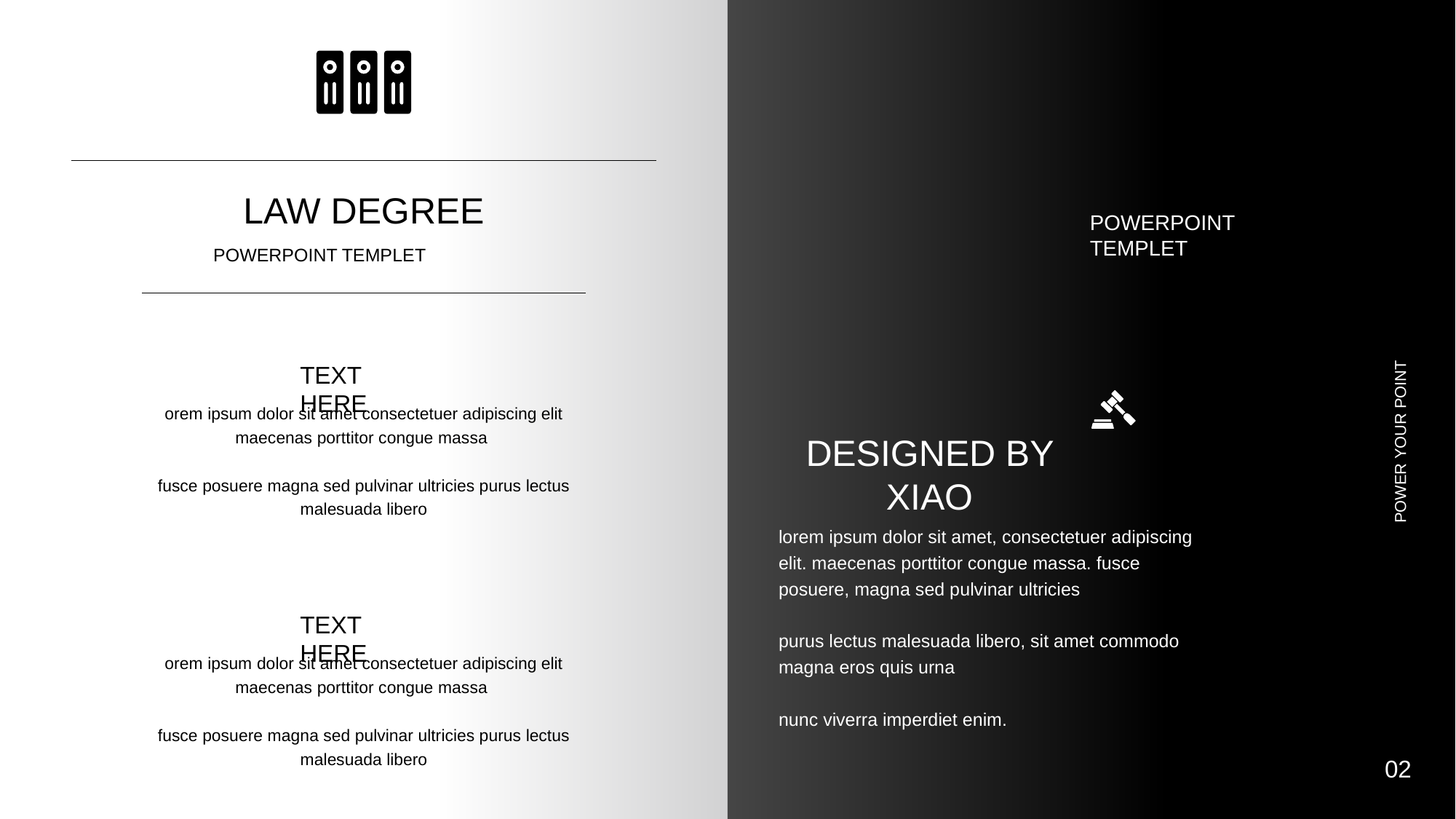

LAW DEGREE
POWERPOINT TEMPLET
POWERPOINT TEMPLET
POWER YOUR POINT
TEXT HERE

orem ipsum dolor sit amet consectetuer adipiscing elit maecenas porttitor congue massa

fusce posuere magna sed pulvinar ultricies purus lectus malesuada libero
DESIGNED BY XIAO
lorem ipsum dolor sit amet, consectetuer adipiscing elit. maecenas porttitor congue massa. fusce posuere, magna sed pulvinar ultricies

purus lectus malesuada libero, sit amet commodo magna eros quis urna

nunc viverra imperdiet enim.
TEXT HERE
orem ipsum dolor sit amet consectetuer adipiscing elit maecenas porttitor congue massa

fusce posuere magna sed pulvinar ultricies purus lectus malesuada libero
02